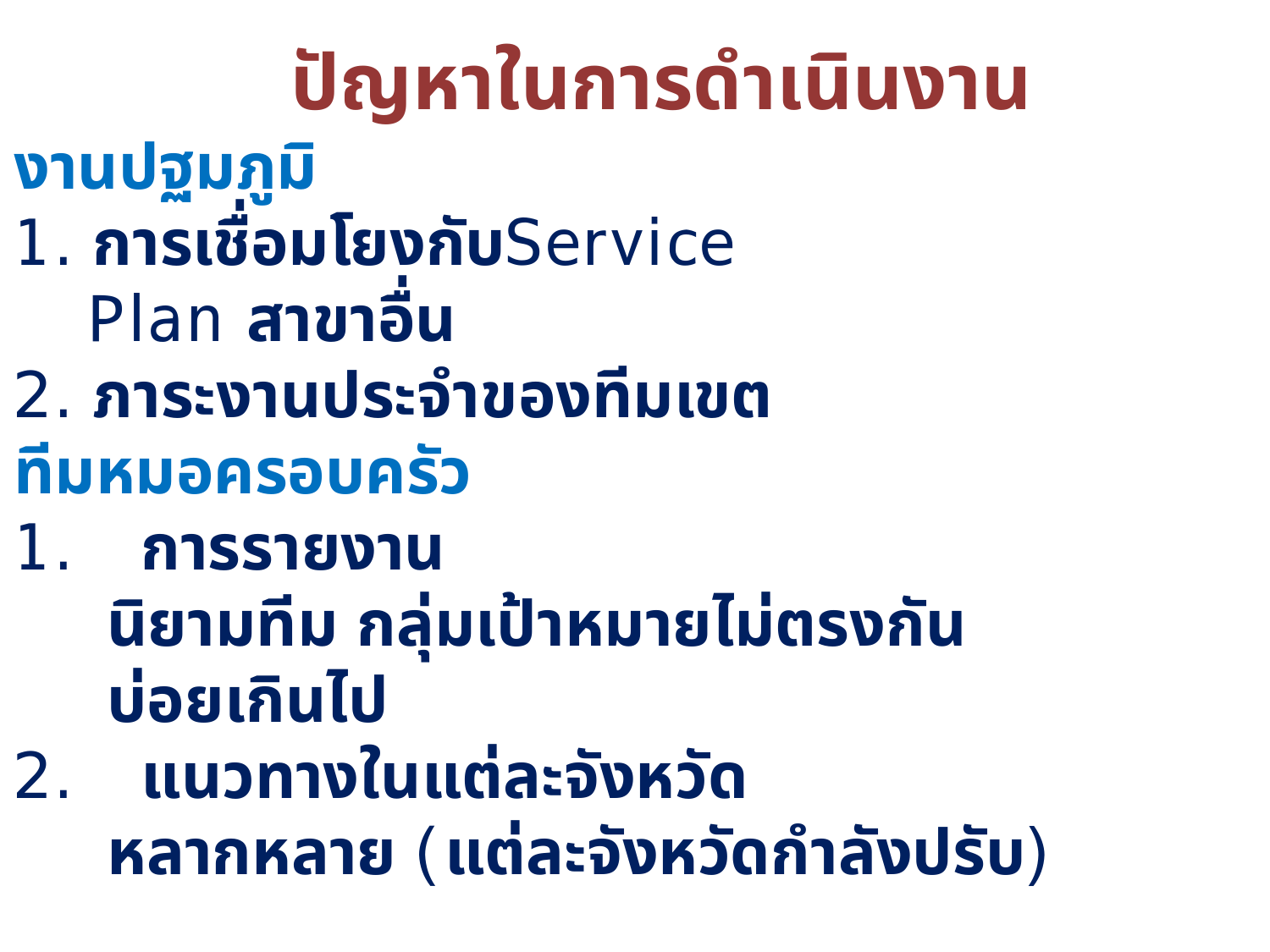

ปัญหาในการดำเนินงาน
งานปฐมภูมิ
1. การเชื่อมโยงกับService
    Plan สาขาอื่น
2. ภาระงานประจำของทีมเขต
ทีมหมอครอบครัว
การรายงาน
     นิยามทีม กลุ่มเป้าหมายไม่ตรงกัน
     บ่อยเกินไป
แนวทางในแต่ละจังหวัด
     หลากหลาย (แต่ละจังหวัดกำลังปรับ)